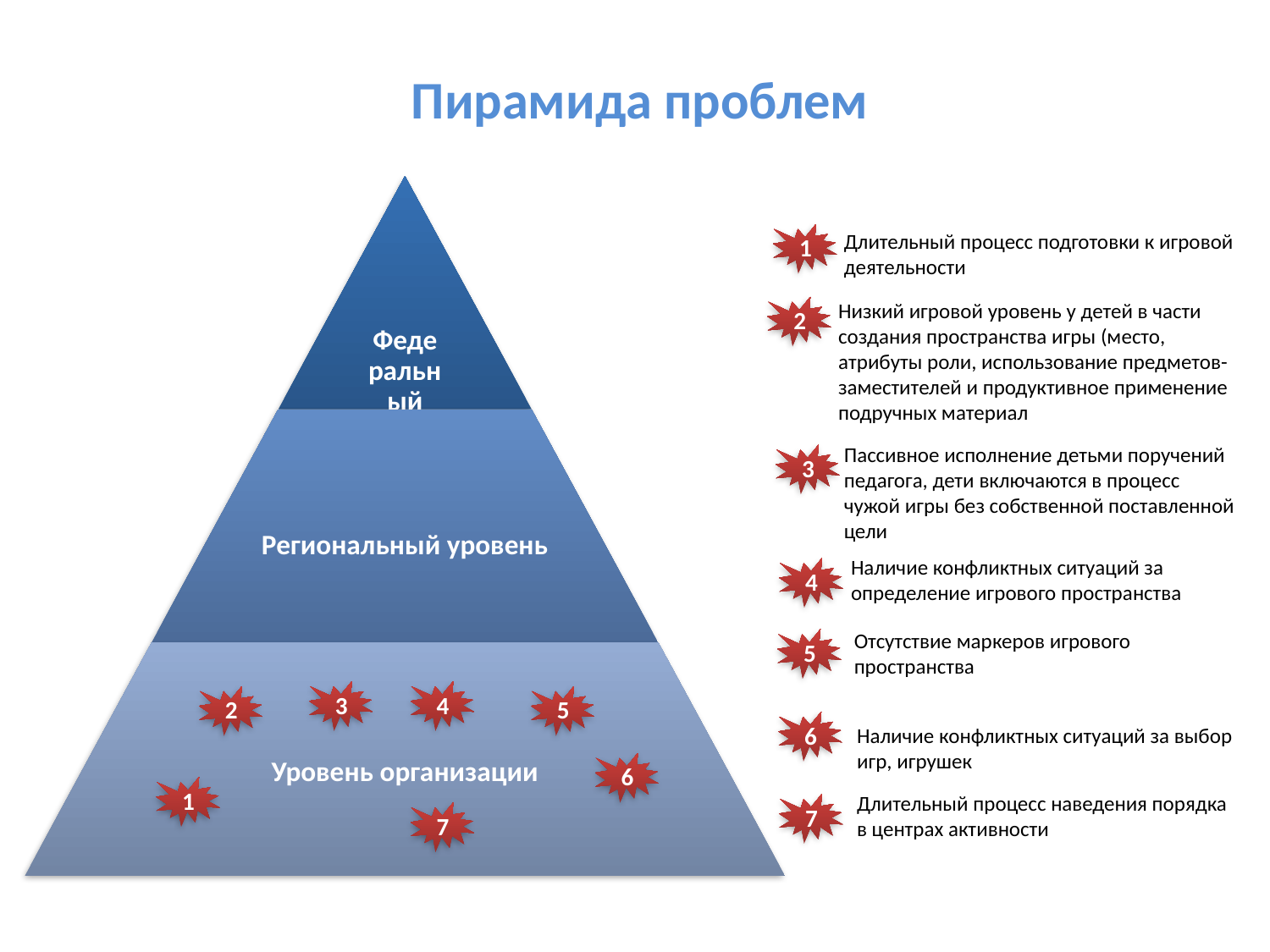

Пирамида проблем

Федеральный уровень
Региональный уровень
Уровень организации
Длительный процесс подготовки к игровой деятельности
1
Низкий игровой уровень у детей в части создания пространства игры (место, атрибуты роли, использование предметов-заместителей и продуктивное применение подручных материал
2
Пассивное исполнение детьми поручений педагога, дети включаются в процесс чужой игры без собственной поставленной цели
3
Наличие конфликтных ситуаций за определение игрового пространства
4
Отсутствие маркеров игрового пространства
5
3
4
2
5
6
Наличие конфликтных ситуаций за выбор игр, игрушек
6
1
Длительный процесс наведения порядка в центрах активности
7
7